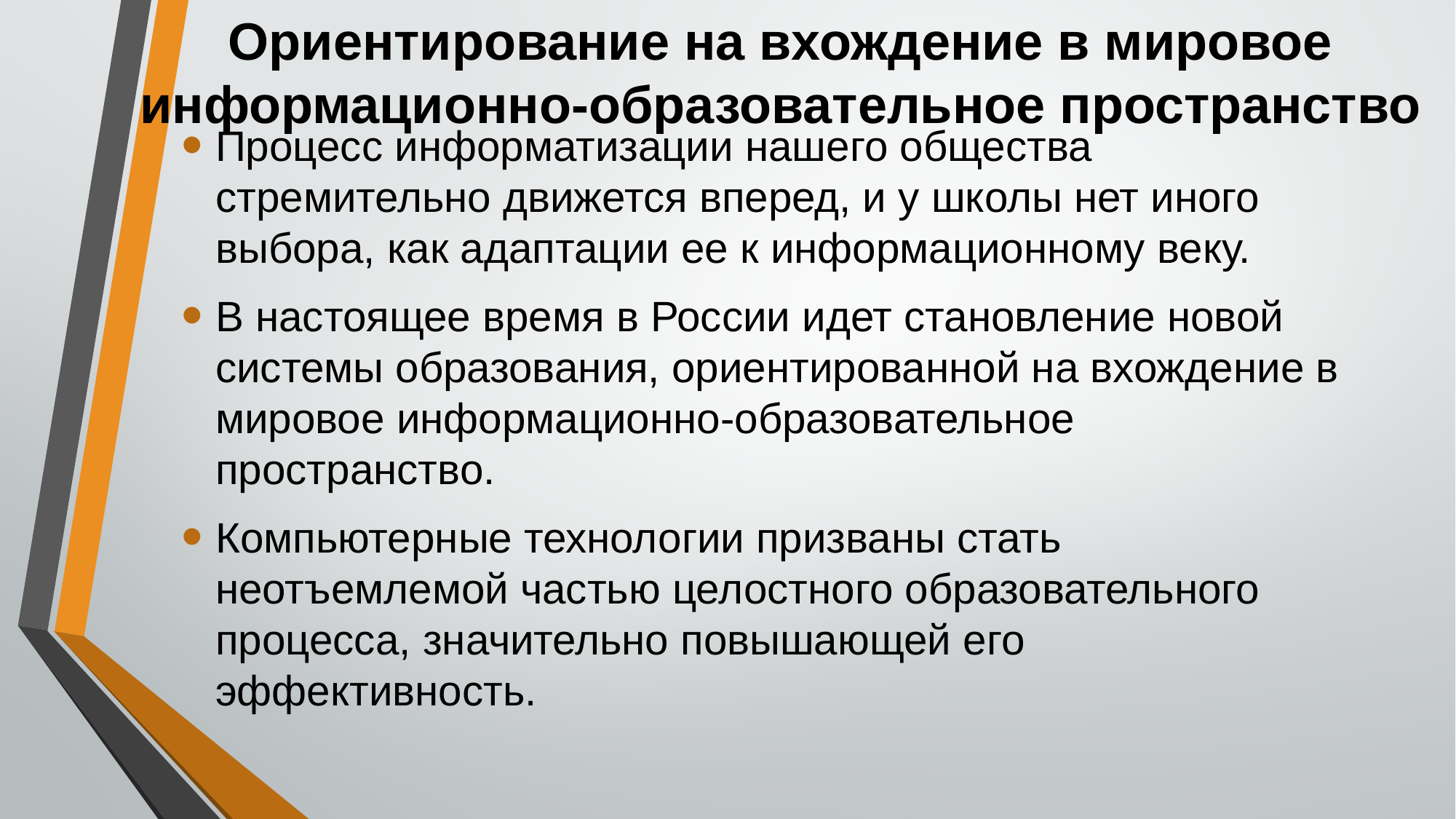

# Ориентирование на вхождение в мировое информационно-образовательное пространство
Процесс информатизации нашего общества стремительно движется вперед, и у школы нет иного выбора, как адаптации ее к информационному веку.
В настоящее время в России идет становление новой системы образования, ориентированной на вхождение в мировое информационно-образовательное пространство.
Компьютерные технологии призваны стать неотъемлемой частью целостного образовательного процесса, значительно повышающей его эффективность.